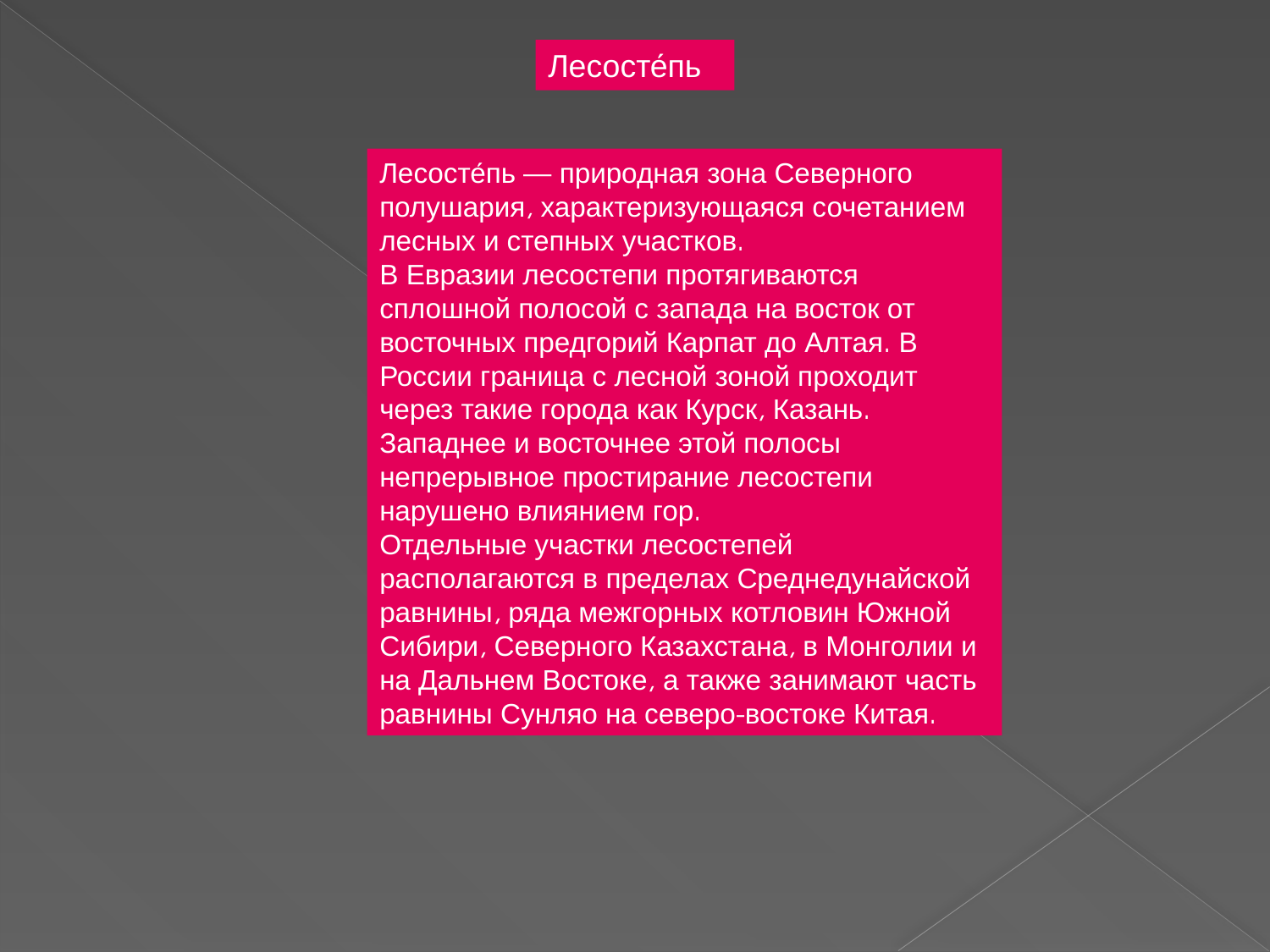

Лесосте́пь
Лесосте́пь — природная зона Северного полушария, характеризующаяся сочетанием лесных и степных участков.
В Евразии лесостепи протягиваются сплошной полосой с запада на восток от восточных предгорий Карпат до Алтая. В России граница с лесной зоной проходит через такие города как Курск, Казань. Западнее и восточнее этой полосы непрерывное простирание лесостепи нарушено влиянием гор.
Отдельные участки лесостепей располагаются в пределах Среднедунайской равнины, ряда межгорных котловин Южной Сибири, Северного Казахстана, в Монголии и на Дальнем Востоке, а также занимают часть равнины Сунляо на северо-востоке Китая.